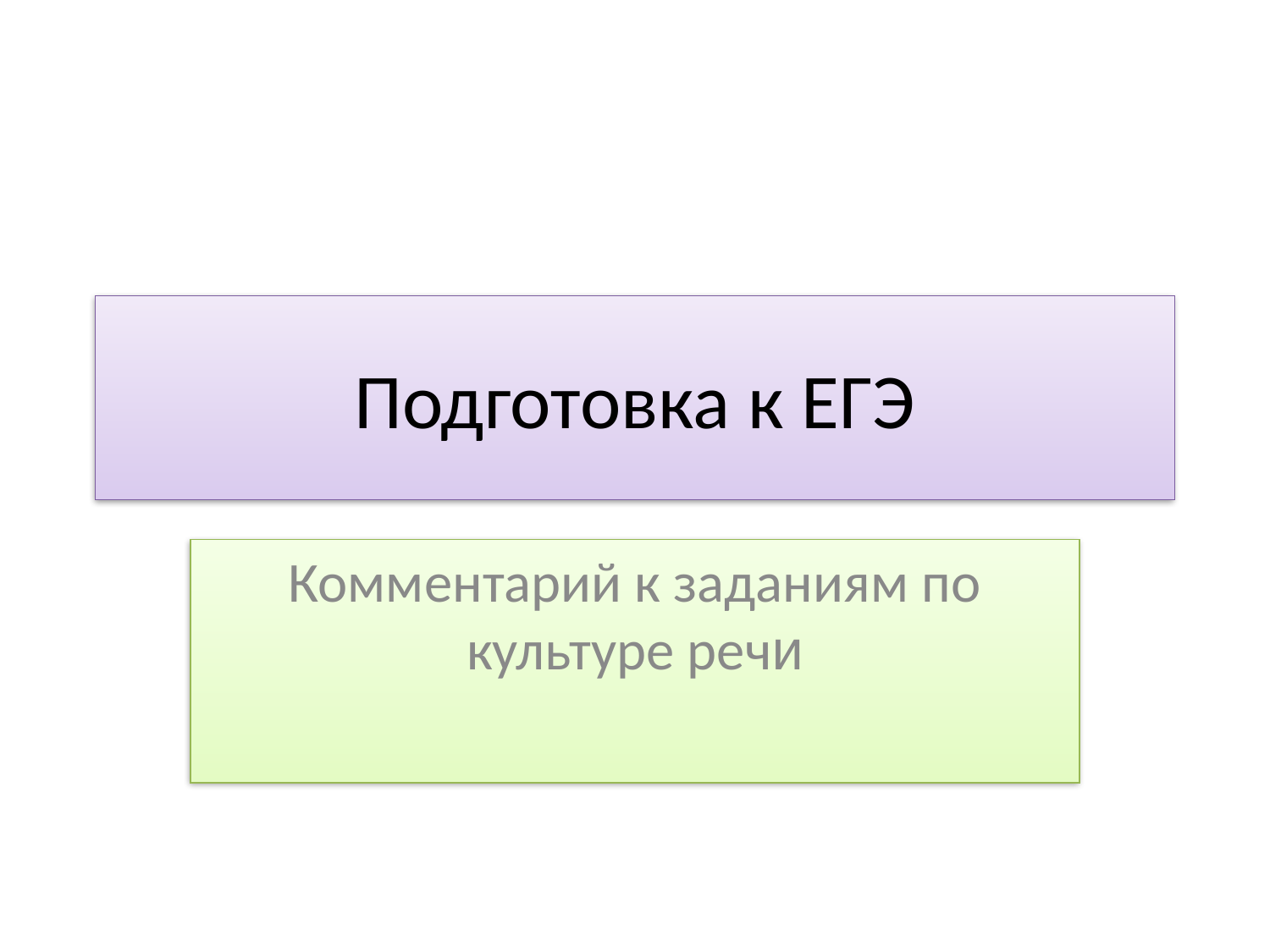

# Подготовка к ЕГЭ
Комментарий к заданиям по культуре речи